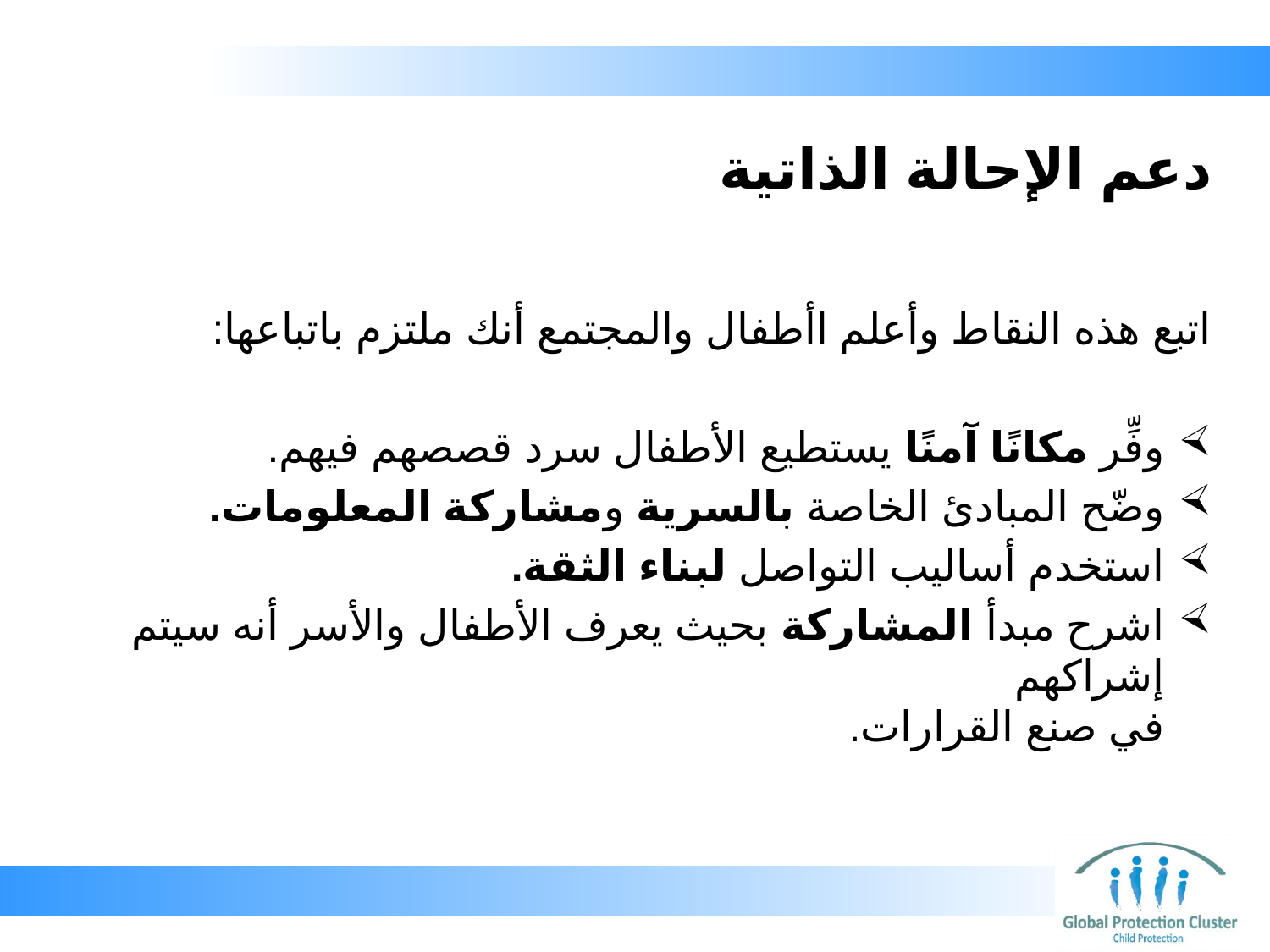

# دعم الإحالة الذاتية

اتبع هذه النقاط وأعلم اأطفال والمجتمع أنك ملتزم باتباعها:

وفِّر مكانًا آمنًا يستطيع الأطفال سرد قصصهم فيهم.
وضّح المبادئ الخاصة بالسرية ومشاركة المعلومات.
استخدم أساليب التواصل لبناء الثقة.
اشرح مبدأ المشاركة بحيث يعرف الأطفال والأسر أنه سيتم إشراكهم
في صنع القرارات.